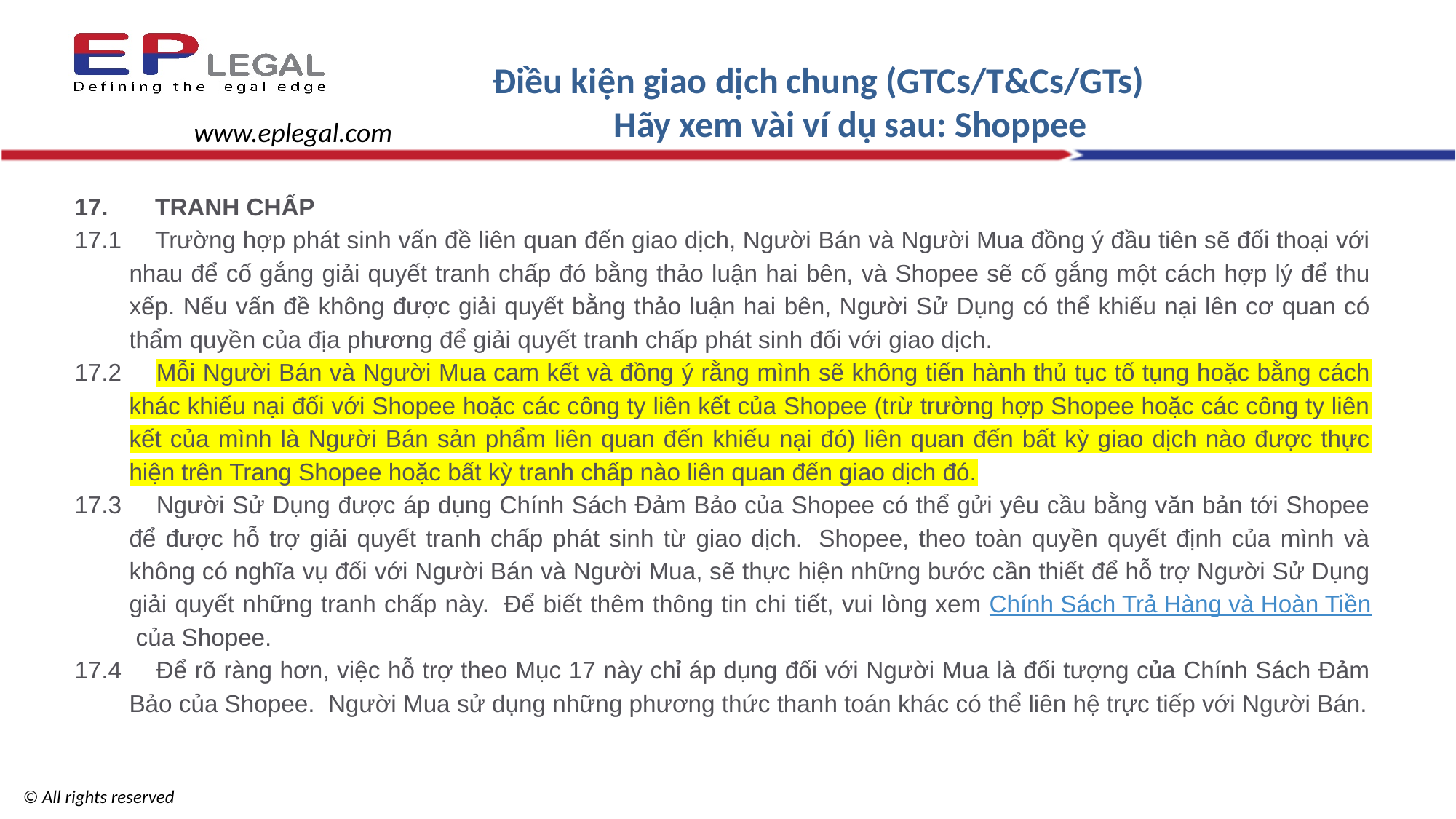

Điều kiện giao dịch chung (GTCs/T&Cs/GTs)
Hãy xem vài ví dụ sau: Shoppee
www.eplegal.com
17.       TRANH CHẤP
17.1     Trường hợp phát sinh vấn đề liên quan đến giao dịch, Người Bán và Người Mua đồng ý đầu tiên sẽ đối thoại với nhau để cố gắng giải quyết tranh chấp đó bằng thảo luận hai bên, và Shopee sẽ cố gắng một cách hợp lý để thu xếp. Nếu vấn đề không được giải quyết bằng thảo luận hai bên, Người Sử Dụng có thể khiếu nại lên cơ quan có thẩm quyền của địa phương để giải quyết tranh chấp phát sinh đối với giao dịch.
17.2     Mỗi Người Bán và Người Mua cam kết và đồng ý rằng mình sẽ không tiến hành thủ tục tố tụng hoặc bằng cách khác khiếu nại đối với Shopee hoặc các công ty liên kết của Shopee (trừ trường hợp Shopee hoặc các công ty liên kết của mình là Người Bán sản phẩm liên quan đến khiếu nại đó) liên quan đến bất kỳ giao dịch nào được thực hiện trên Trang Shopee hoặc bất kỳ tranh chấp nào liên quan đến giao dịch đó.
17.3     Người Sử Dụng được áp dụng Chính Sách Đảm Bảo của Shopee có thể gửi yêu cầu bằng văn bản tới Shopee để được hỗ trợ giải quyết tranh chấp phát sinh từ giao dịch.  Shopee, theo toàn quyền quyết định của mình và không có nghĩa vụ đối với Người Bán và Người Mua, sẽ thực hiện những bước cần thiết để hỗ trợ Người Sử Dụng giải quyết những tranh chấp này.  Để biết thêm thông tin chi tiết, vui lòng xem Chính Sách Trả Hàng và Hoàn Tiền của Shopee.
17.4     Để rõ ràng hơn, việc hỗ trợ theo Mục 17 này chỉ áp dụng đối với Người Mua là đối tượng của Chính Sách Đảm Bảo của Shopee.  Người Mua sử dụng những phương thức thanh toán khác có thể liên hệ trực tiếp với Người Bán.